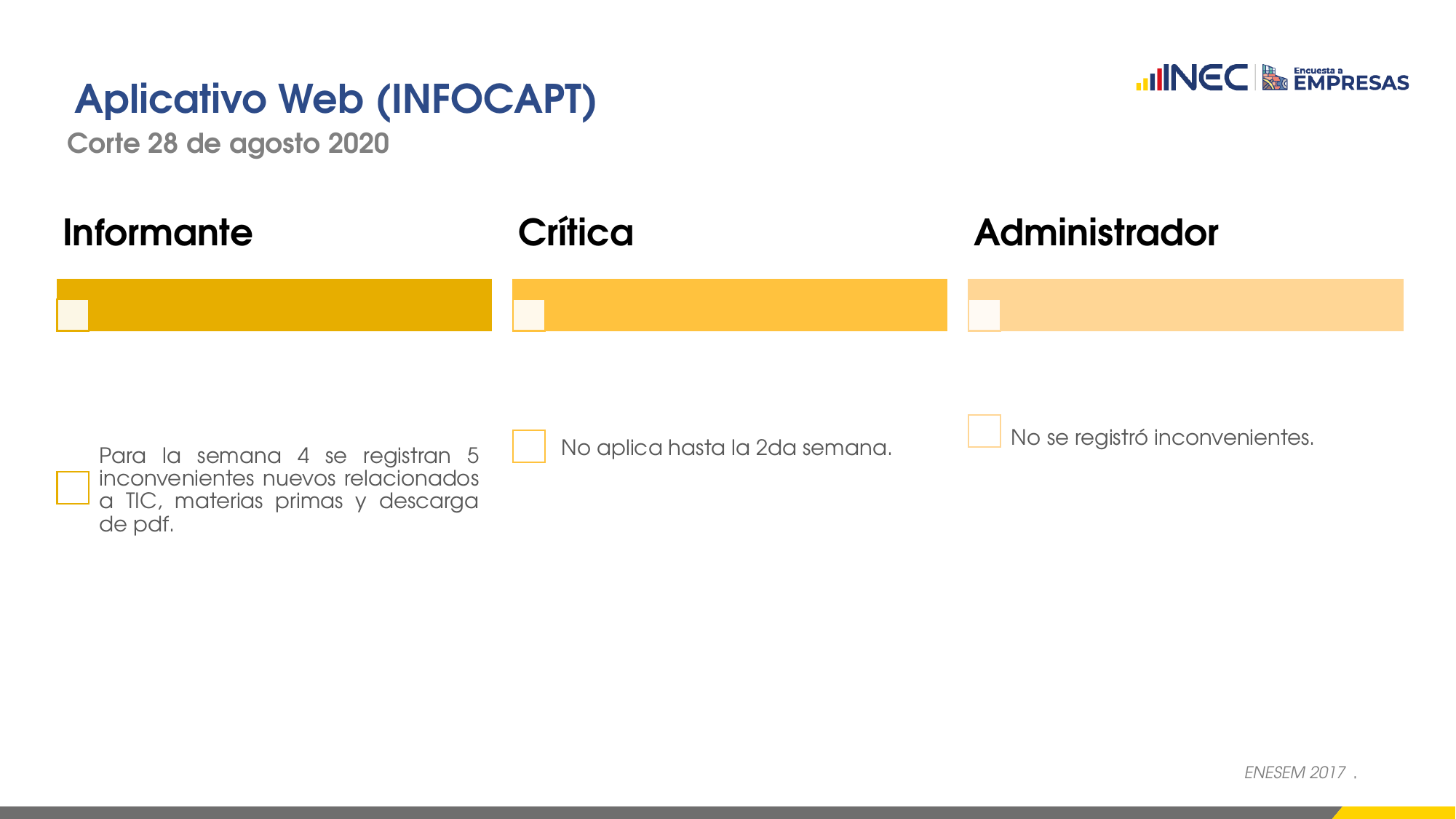

Aplicativo Web (INFOCAPT)
Corte 28 de agosto 2020
Informante
Para la semana 4 se registran 5 inconvenientes nuevos relacionados a TIC, materias primas y descarga de pdf.
Crítica
No aplica hasta la 2da semana.
Administrador
No se registró inconvenientes.

ENESEM 2017